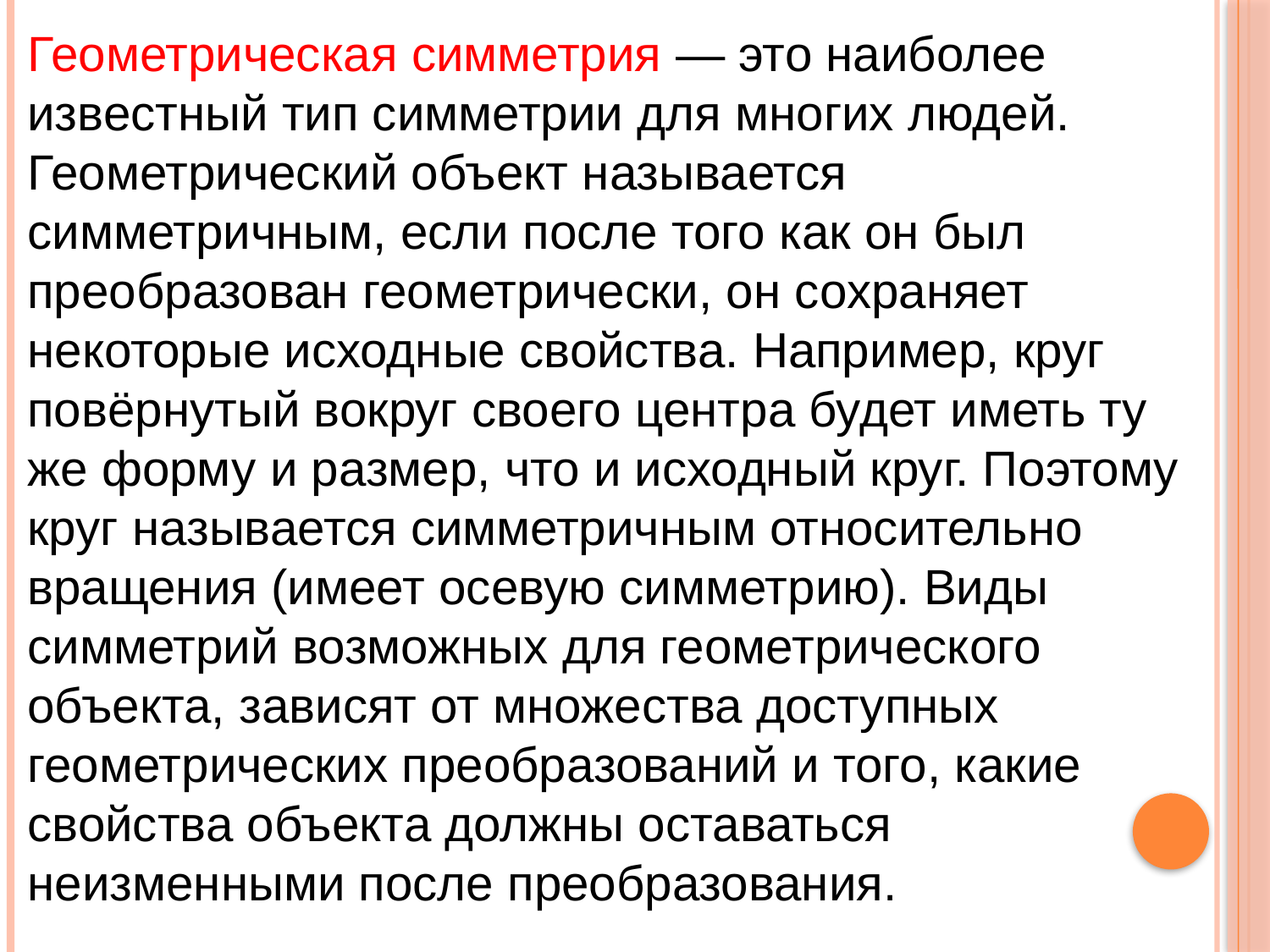

Геометрическая симметрия — это наиболее известный тип симметрии для многих людей. Геометрический объект называется симметричным, если после того как он был преобразован геометрически, он сохраняет некоторые исходные свойства. Например, круг повёрнутый вокруг своего центра будет иметь ту же форму и размер, что и исходный круг. Поэтому круг называется симметричным относительно вращения (имеет осевую симметрию). Виды симметрий возможных для геометрического объекта, зависят от множества доступных геометрических преобразований и того, какие свойства объекта должны оставаться неизменными после преобразования.